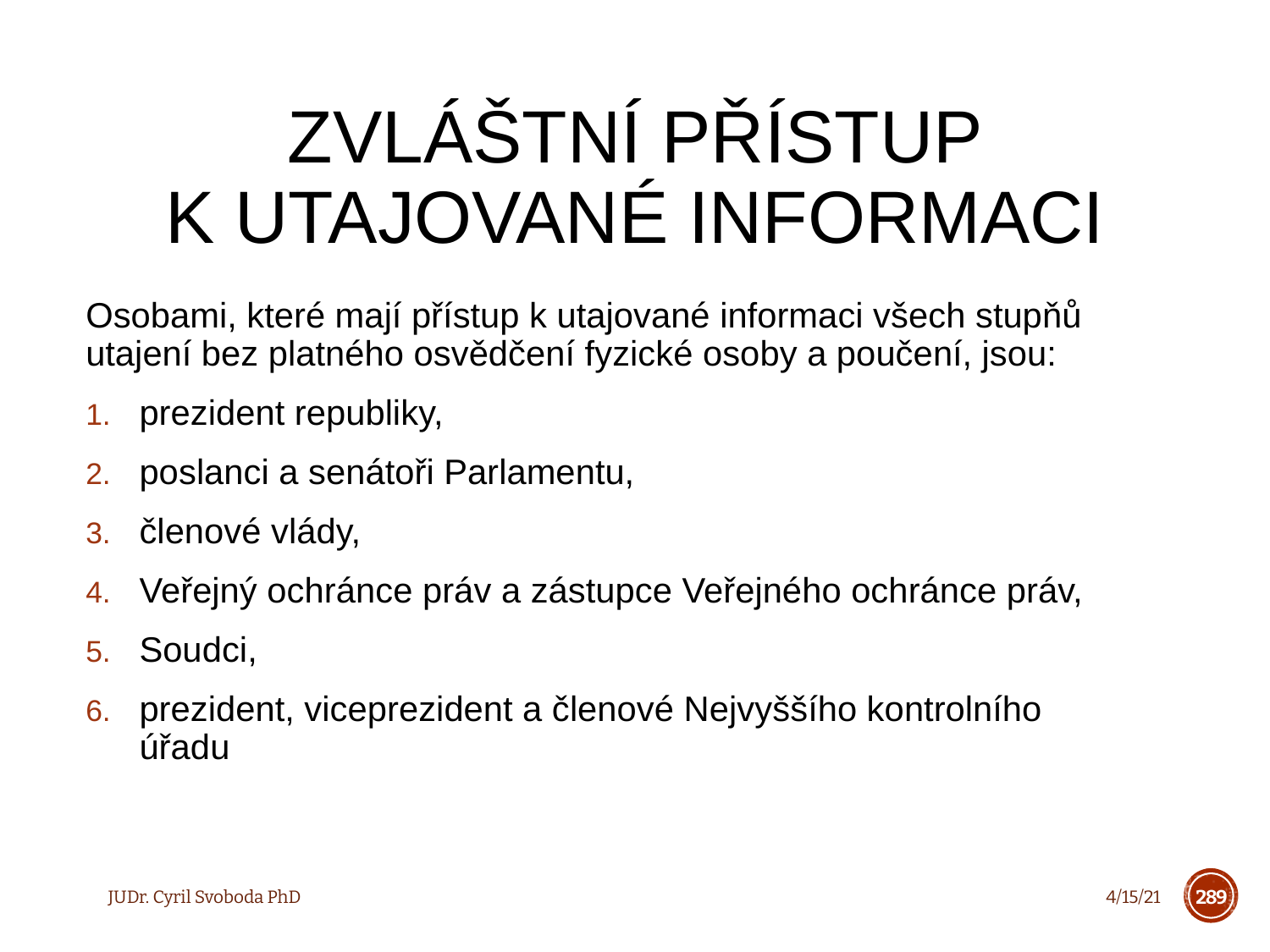

# Zvláštní přístup k utajované informaci
Osobami, které mají přístup k utajované informaci všech stupňů utajení bez platného osvědčení fyzické osoby a poučení, jsou:
prezident republiky,
poslanci a senátoři Parlamentu,
členové vlády,
Veřejný ochránce práv a zástupce Veřejného ochránce práv,
Soudci,
prezident, viceprezident a členové Nejvyššího kontrolního úřadu
JUDr. Cyril Svoboda PhD
4/15/21
289